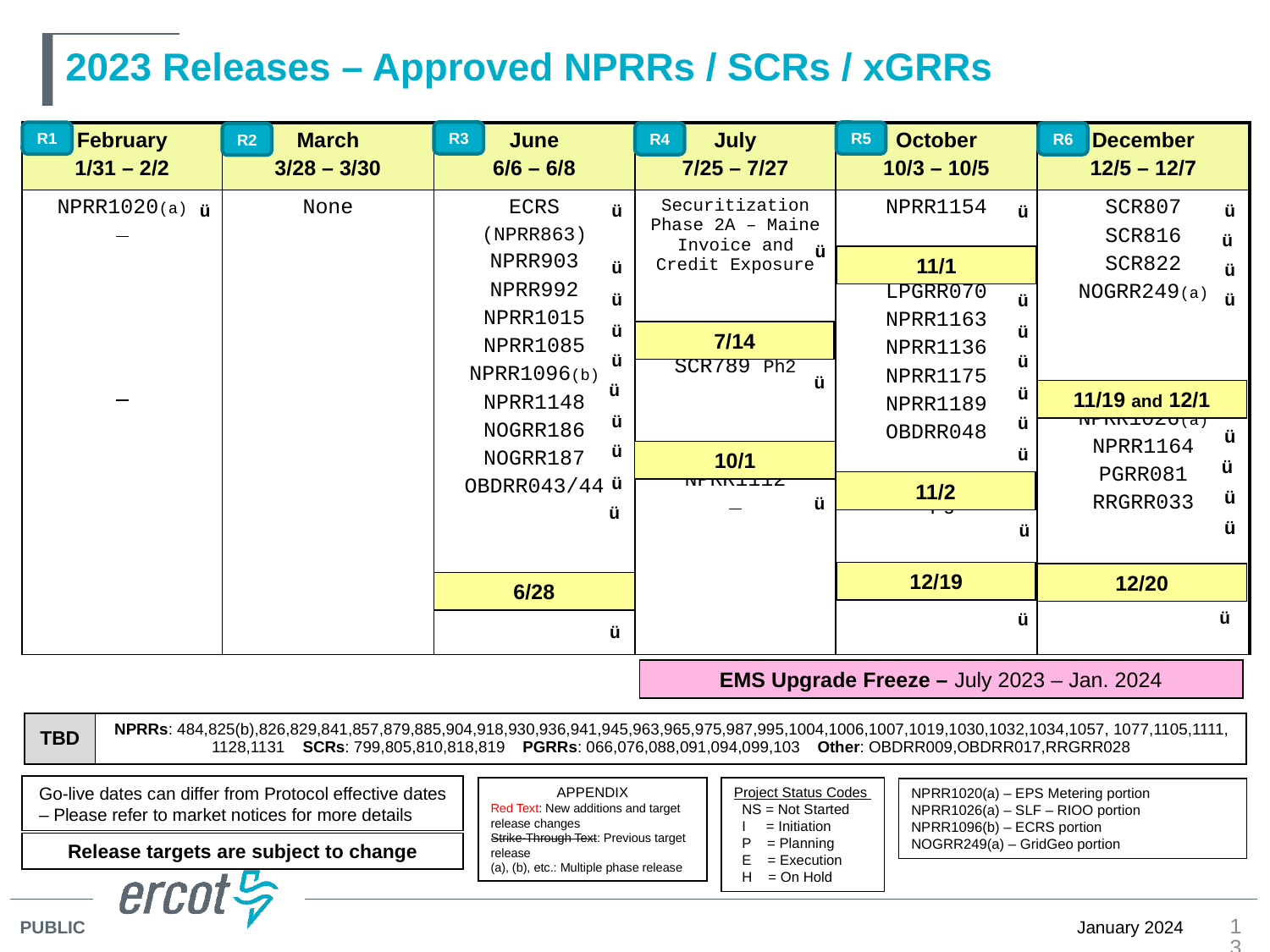

# 2023 Releases – Approved NPRRs / SCRs / xGRRs
R3
R5
R1
| February 1/31 – 2/2 | March 3/28 – 3/30 | June 6/6 – 6/8 | July 7/25 – 7/27 | October 10/3 – 10/5 | December 12/5 – 12/7 |
| --- | --- | --- | --- | --- | --- |
| NPRR1020(a) | None | ECRS (NPRR863) NPRR903 NPRR992 NPRR1015 NPRR1085 NPRR1096(b) NPRR1148 NOGRR186 NOGRR187 OBDRR043/44 NPRR1135 | Securitization Phase 2A – Maine Invoice and Credit Exposure SCR789 Ph2 NPRR1112 | NPRR1154 LPGRR070 NPRR1163 NPRR1136 NPRR1175 NPRR1189 OBDRR048 EMS Upgrade SCR824 | SCR807 SCR816 SCR822 NOGRR249(a) NPRR1026(a) NPRR1164 PGRR081 RRGRR033 NPRR1153 |
R4
R6
R2

ü

ü

ü

ü

ü

ü

ü

ü

ü

ü

ü

ü
ü

ü

ü

ü

ü

ü

ü

ü

ü
ü

ü

ü

ü

ü

ü

ü

ü

 ü

ü

ü

11/1
7/14
11/19 and 12/1
10/1
11/2
12/19
12/20
6/28
ü

EMS Upgrade Freeze – July 2023 – Jan. 2024
| TBD | NPRRs: 484,825(b),826,829,841,857,879,885,904,918,930,936,941,945,963,965,975,987,995,1004,1006,1007,1019,1030,1032,1034,1057, 1077,1105,1111, 1128,1131 SCRs: 799,805,810,818,819 PGRRs: 066,076,088,091,094,099,103 Other: OBDRR009,OBDRR017,RRGRR028 |
| --- | --- |
Go-live dates can differ from Protocol effective dates – Please refer to market notices for more details
APPENDIX
Red Text: New additions and target release changes
Strike-Through Text: Previous target release
(a), (b), etc.: Multiple phase release
Project Status Codes
  NS = Not Started
  I     = Initiation
  P    = Planning
  E    = Execution
  H    = On Hold
NPRR1020(a) – EPS Metering portion
NPRR1026(a) – SLF – RIOO portion
NPRR1096(b) – ECRS portion
NOGRR249(a) – GridGeo portion
Release targets are subject to change
13